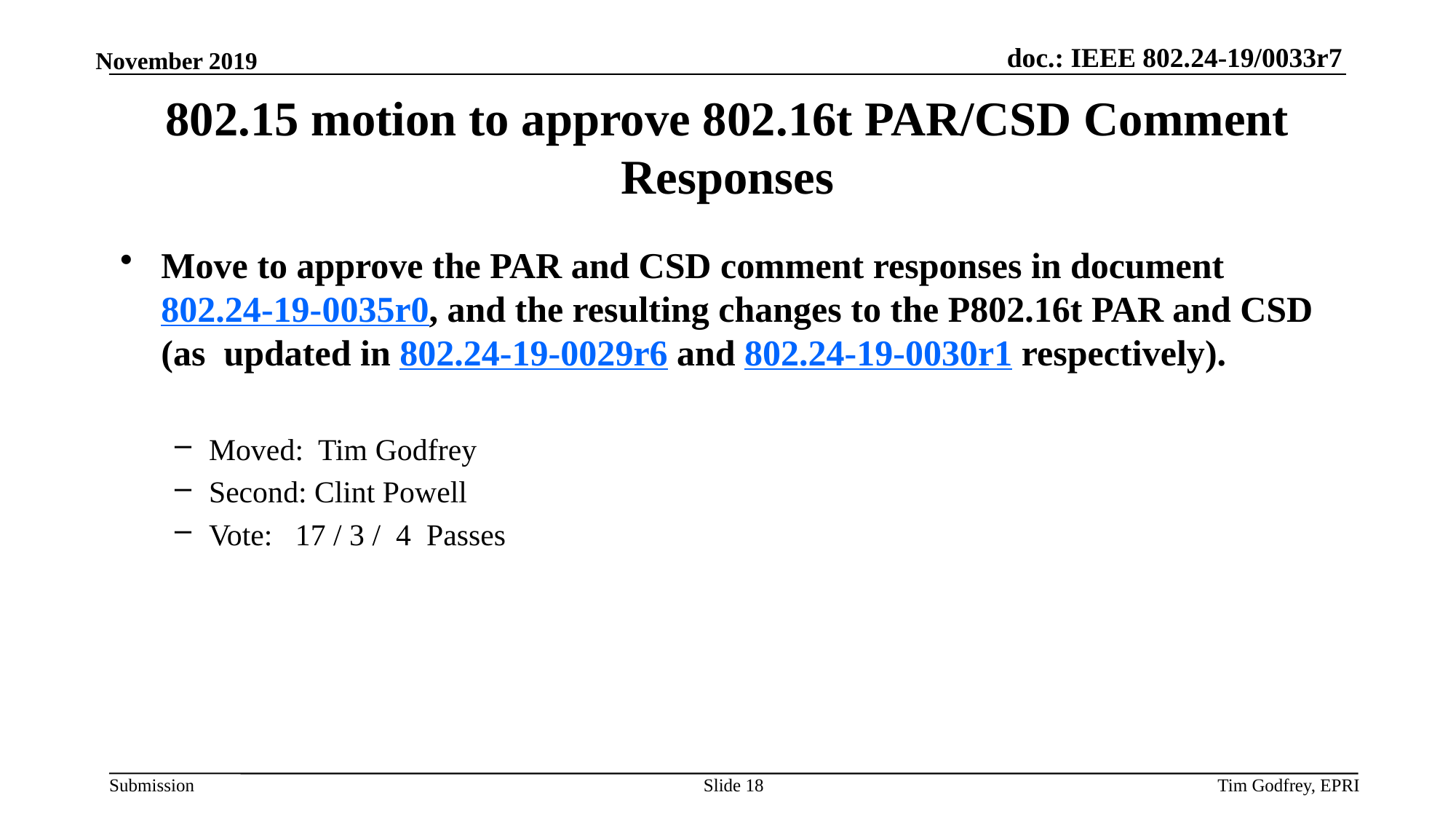

# 802.15 motion to approve 802.16t PAR/CSD Comment Responses
Move to approve the PAR and CSD comment responses in document 802.24-19-0035r0, and the resulting changes to the P802.16t PAR and CSD (as  updated in 802.24-19-0029r6 and 802.24-19-0030r1 respectively).

Moved:  Tim Godfrey
Second: Clint Powell
Vote:   17 / 3 /  4  Passes
Slide 18
Tim Godfrey, EPRI